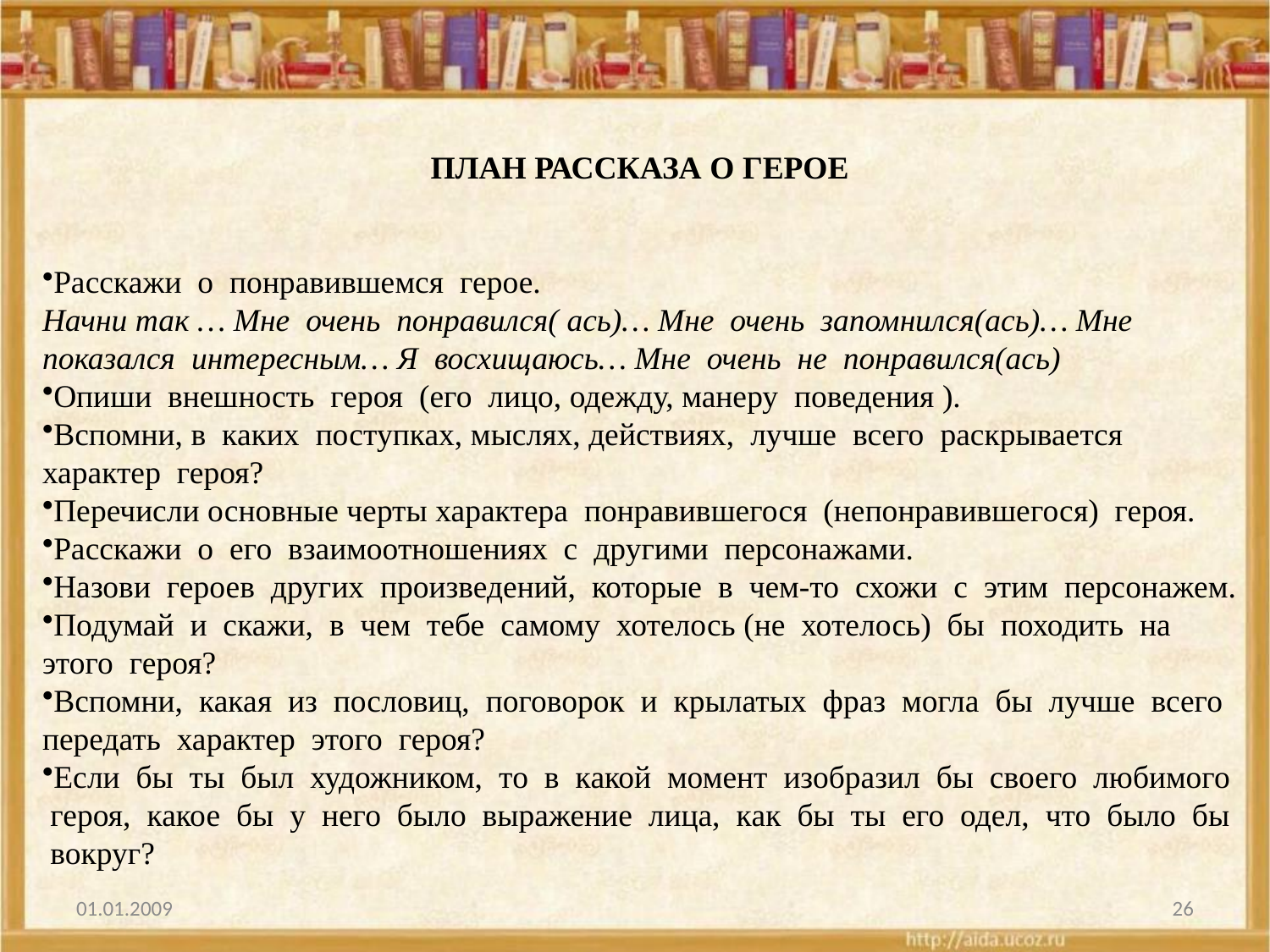

ПЛАН РАССКАЗА О ГЕРОЕ

Расскажи  о  понравившемся  герое.
Начни так … Мне  очень  понравился( ась)… Мне  очень  запомнился(ась)… Мне  показался  интересным… Я  восхищаюсь… Мне  очень  не  понравился(ась)
Опиши  внешность  героя  (его  лицо, одежду, манеру  поведения ).
Вспомни, в  каких  поступках, мыслях, действиях,  лучше  всего  раскрывается  характер  героя?
Перечисли основные черты характера  понравившегося  (непонравившегося)  героя.
Расскажи  о  его  взаимоотношениях  с  другими  персонажами.
Назови  героев  других  произведений,  которые  в  чем-то  схожи  с  этим  персонажем.
Подумай  и  скажи,  в  чем  тебе  самому  хотелось (не  хотелось)  бы  походить  на  этого  героя?
Вспомни,  какая  из  пословиц,  поговорок  и  крылатых  фраз  могла  бы  лучше  всего  передать  характер  этого  героя?
Если  бы  ты  был  художником,  то  в  какой  момент  изобразил  бы  своего  любимого  героя,  какое  бы  у  него  было  выражение  лица,  как  бы  ты  его  одел,  что  было  бы  вокруг?
01.01.2009
26